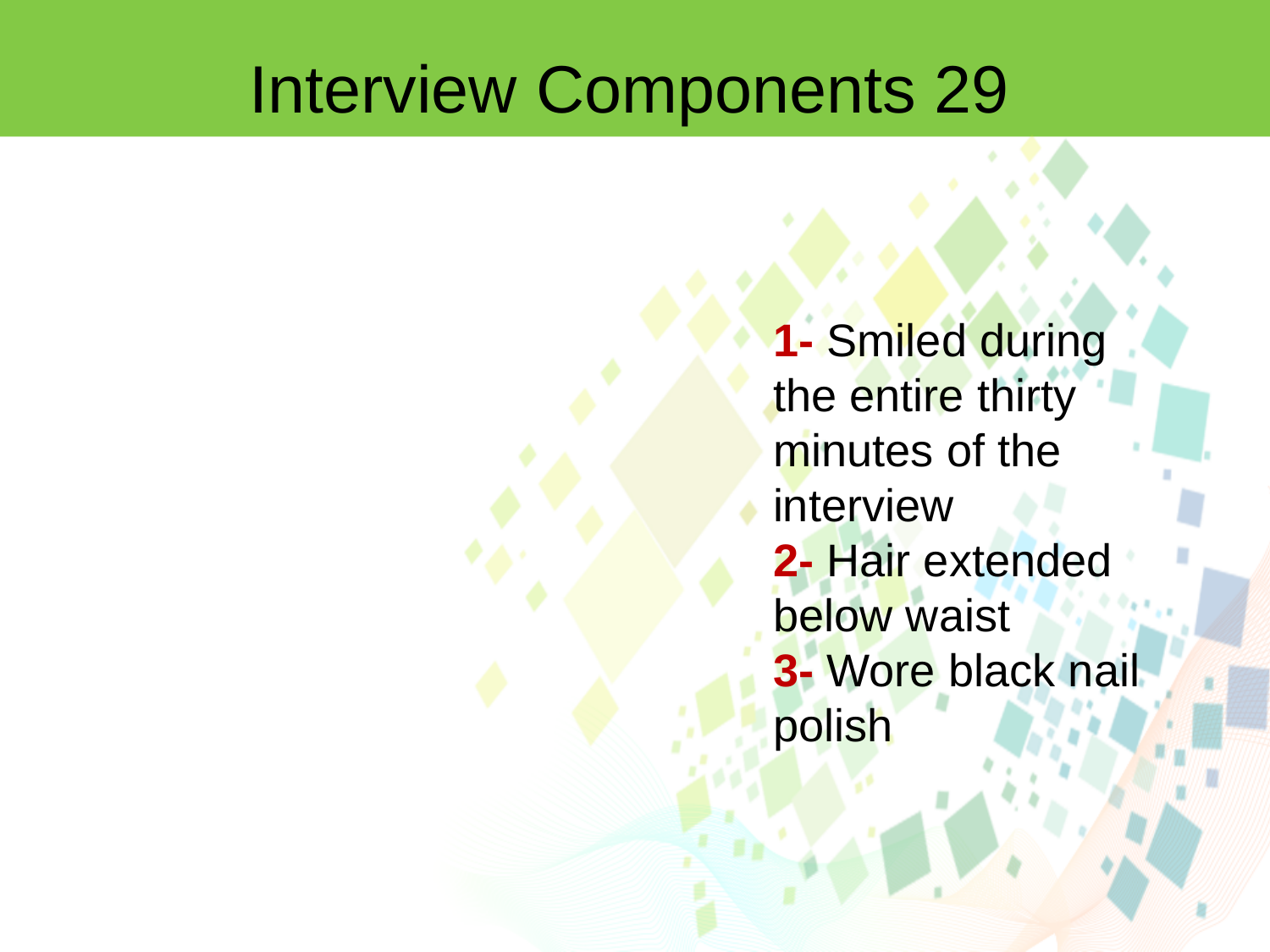

Interview Components 29
1- Smiled during the entire thirty minutes of the interview
2- Hair extended below waist
3- Wore black nail polish